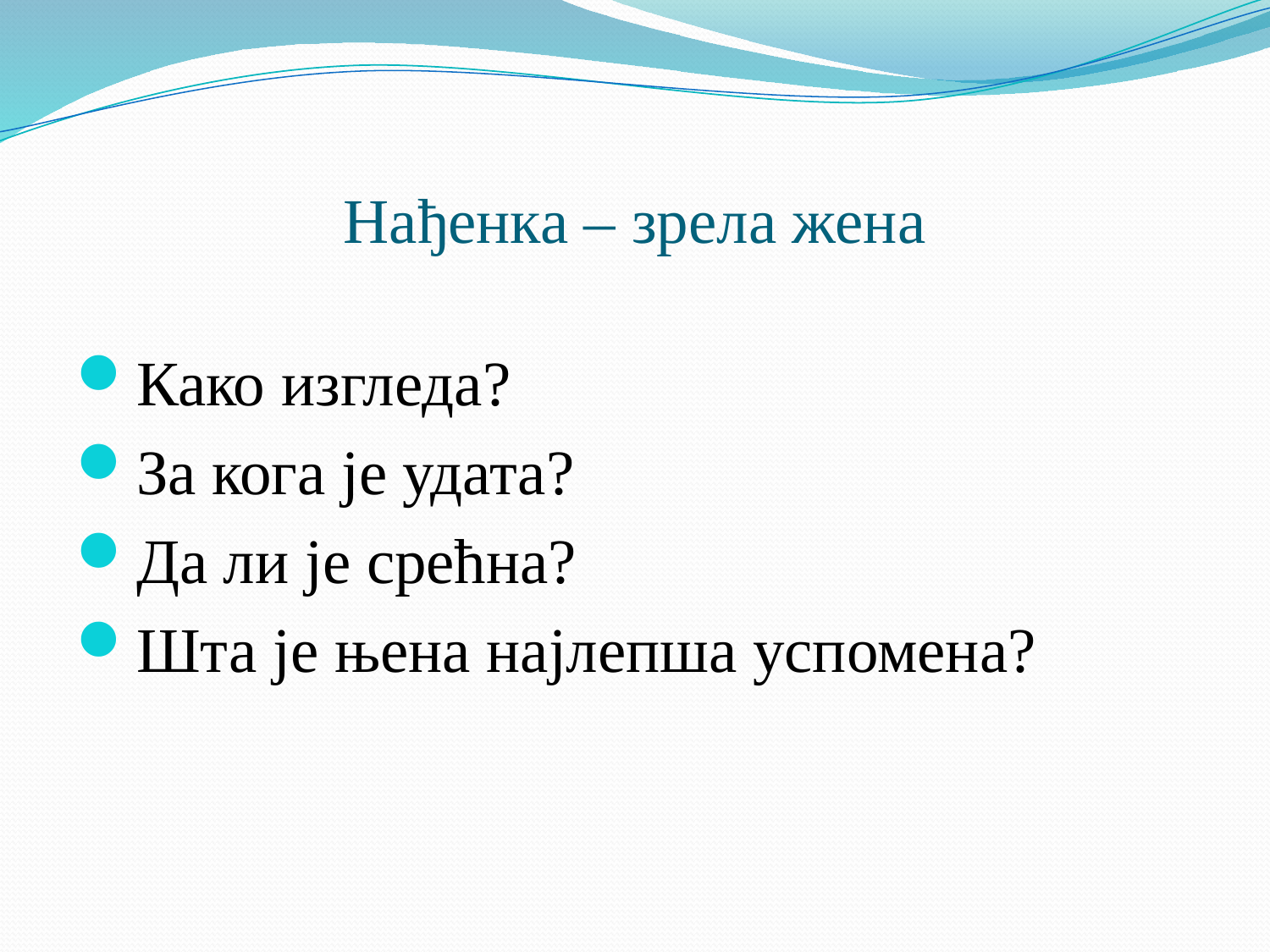

# Нађенка – зрела жена

Како изгледа?
За кога је удата?
Да ли је срећна?
Шта је њена најлепша успомена?